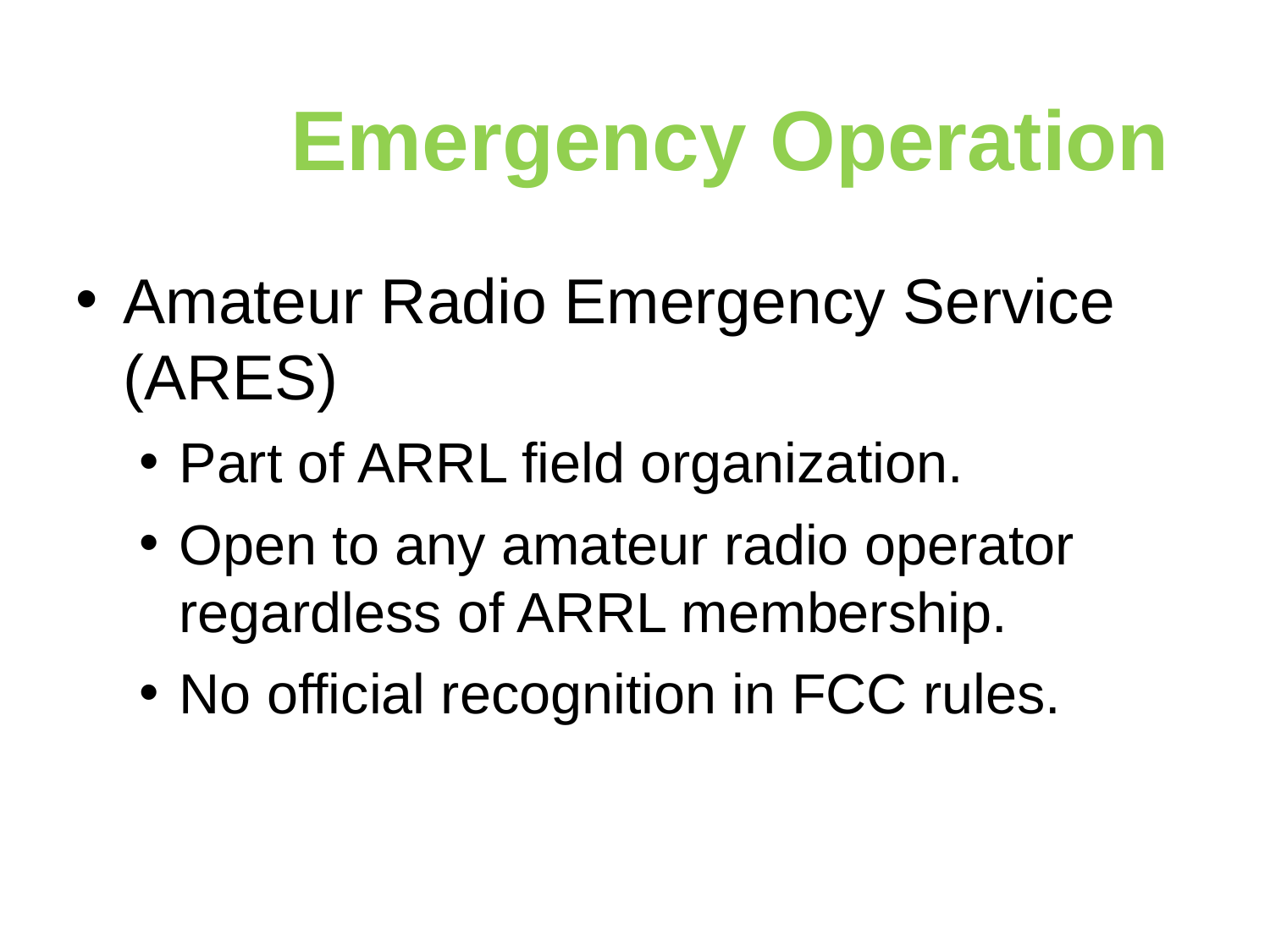

Emergency Operation
Amateur Radio Emergency Service (ARES)
Part of ARRL field organization.
Open to any amateur radio operator regardless of ARRL membership.
No official recognition in FCC rules.